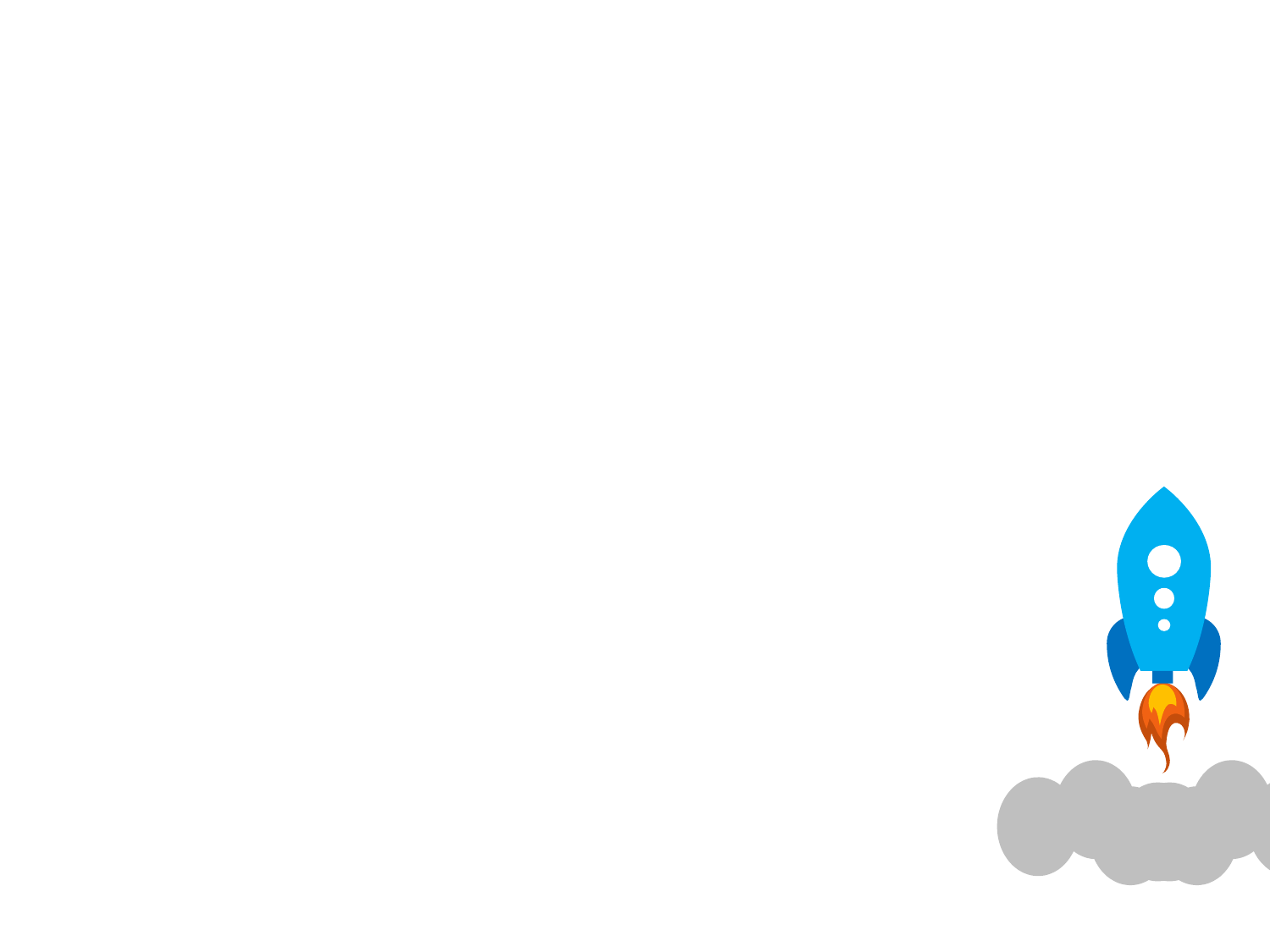

Thank For Coming &
Keep In Touch With
don’t forget for give me rate it, if you like it you can share it